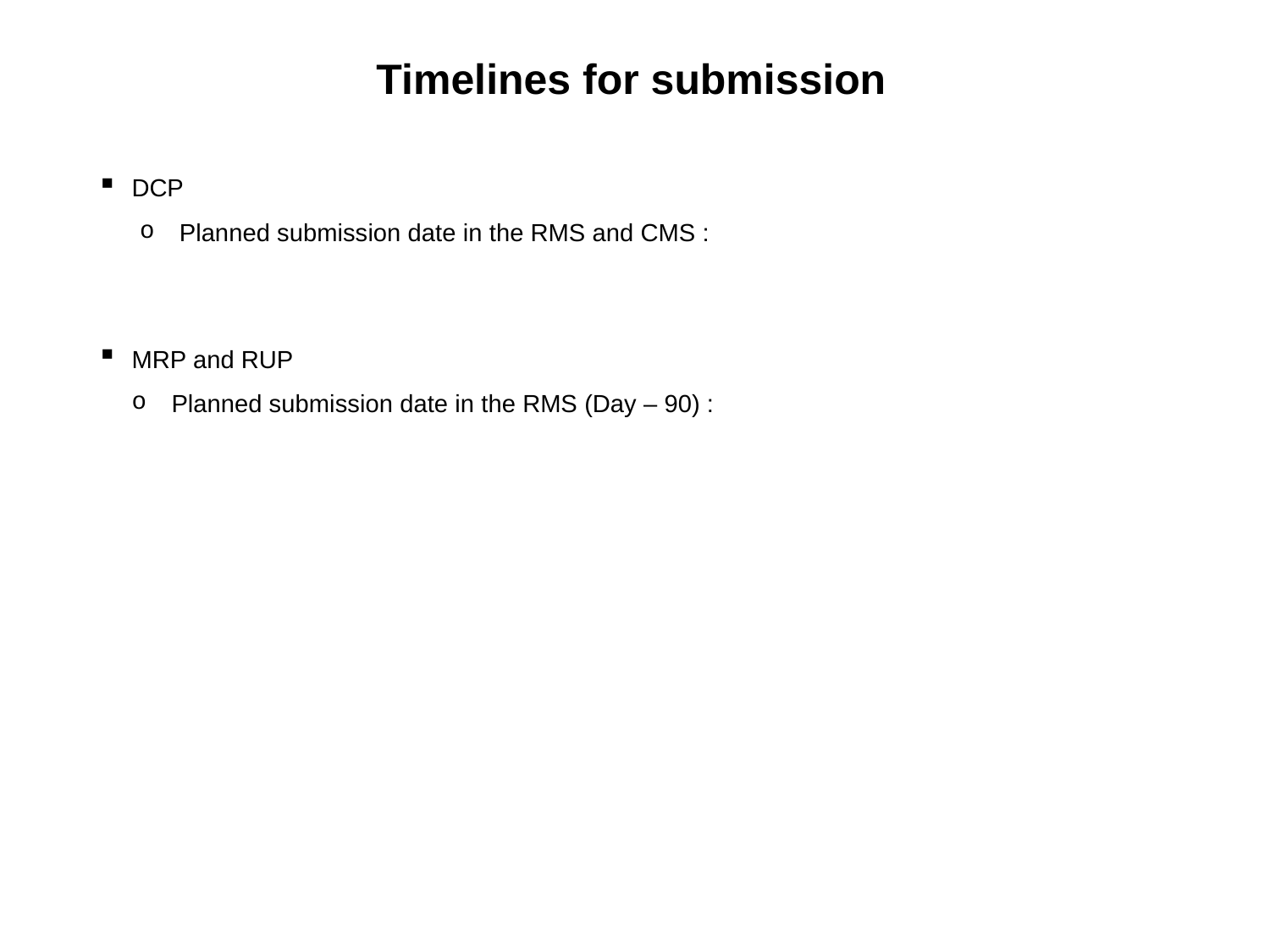

# Timelines for submission
DCP
Planned submission date in the RMS and CMS :

MRP and RUP
Planned submission date in the RMS (Day – 90) :

23